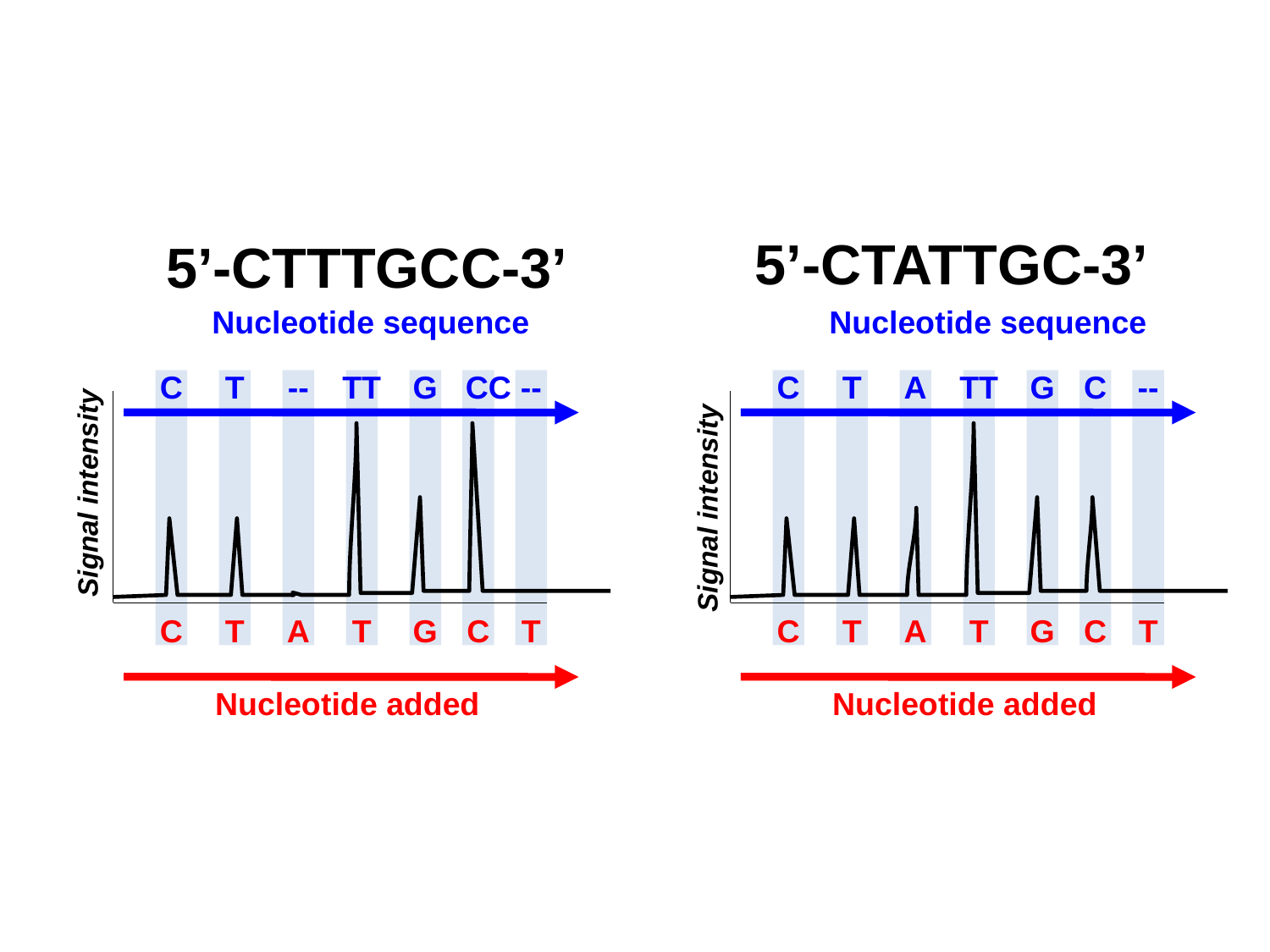

5’-CTATTGC-3’
5’-CTTTGCC-3’
Nucleotide sequence
C
T
--
TT
G
CC
--

Signal intensity
C
T
A
T
G
C
T
Nucleotide added
Nucleotide sequence
C
T
A
TT
G
C
--

Signal intensity
C
T
A
T
G
C
T
Nucleotide added